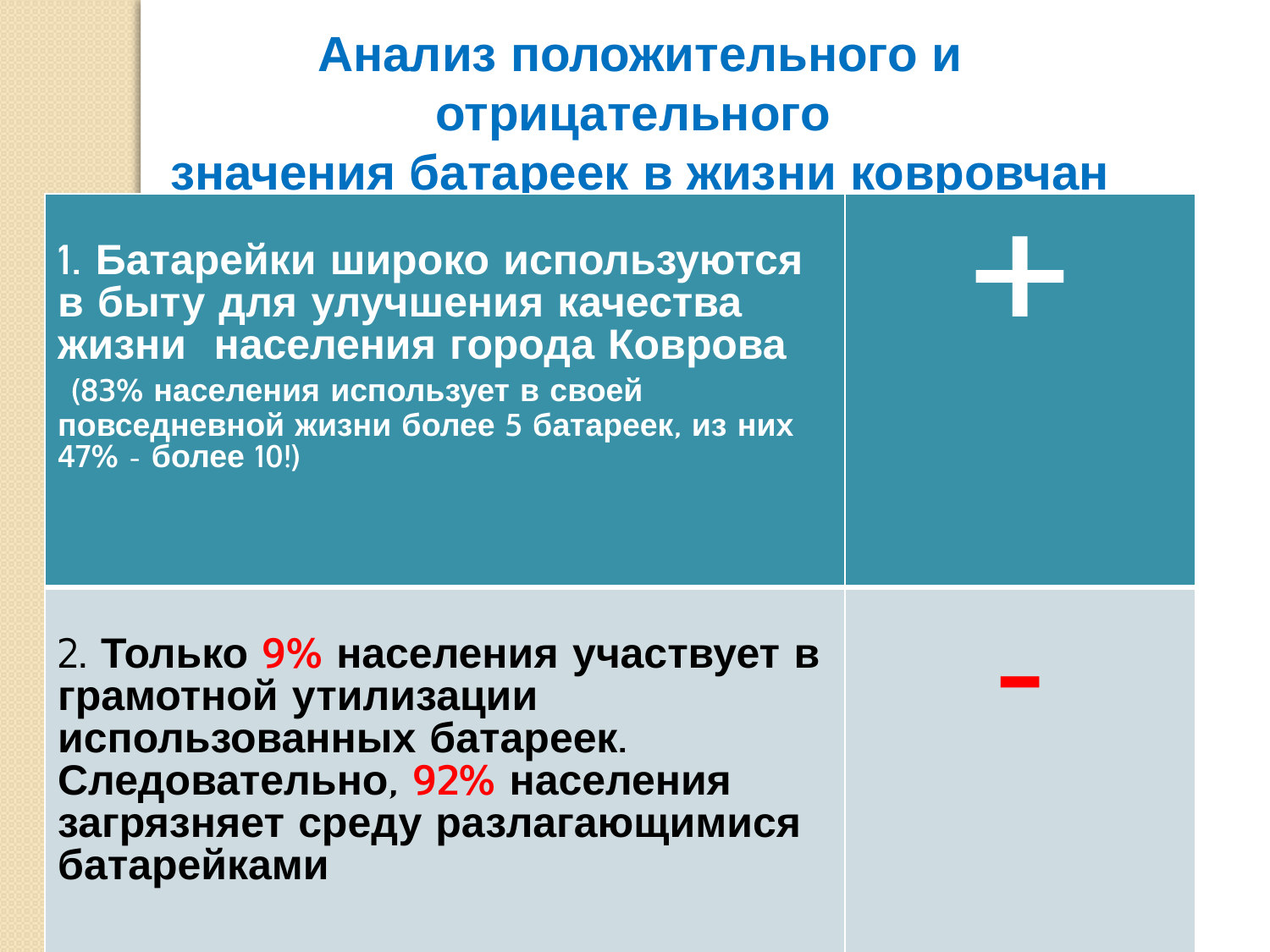

Анализ положительного и отрицательного
значения батареек в жизни ковровчан

| 1. Батарейки широко используются в быту для улучшения качества жизни населения города Коврова (83% населения использует в своей повседневной жизни более 5 батареек, из них 47% - более 10!) | + |
| --- | --- |
| 2. Только 9% населения участвует в грамотной утилизации использованных батареек. Следовательно, 92% населения загрязняет среду разлагающимися батарейками | - |